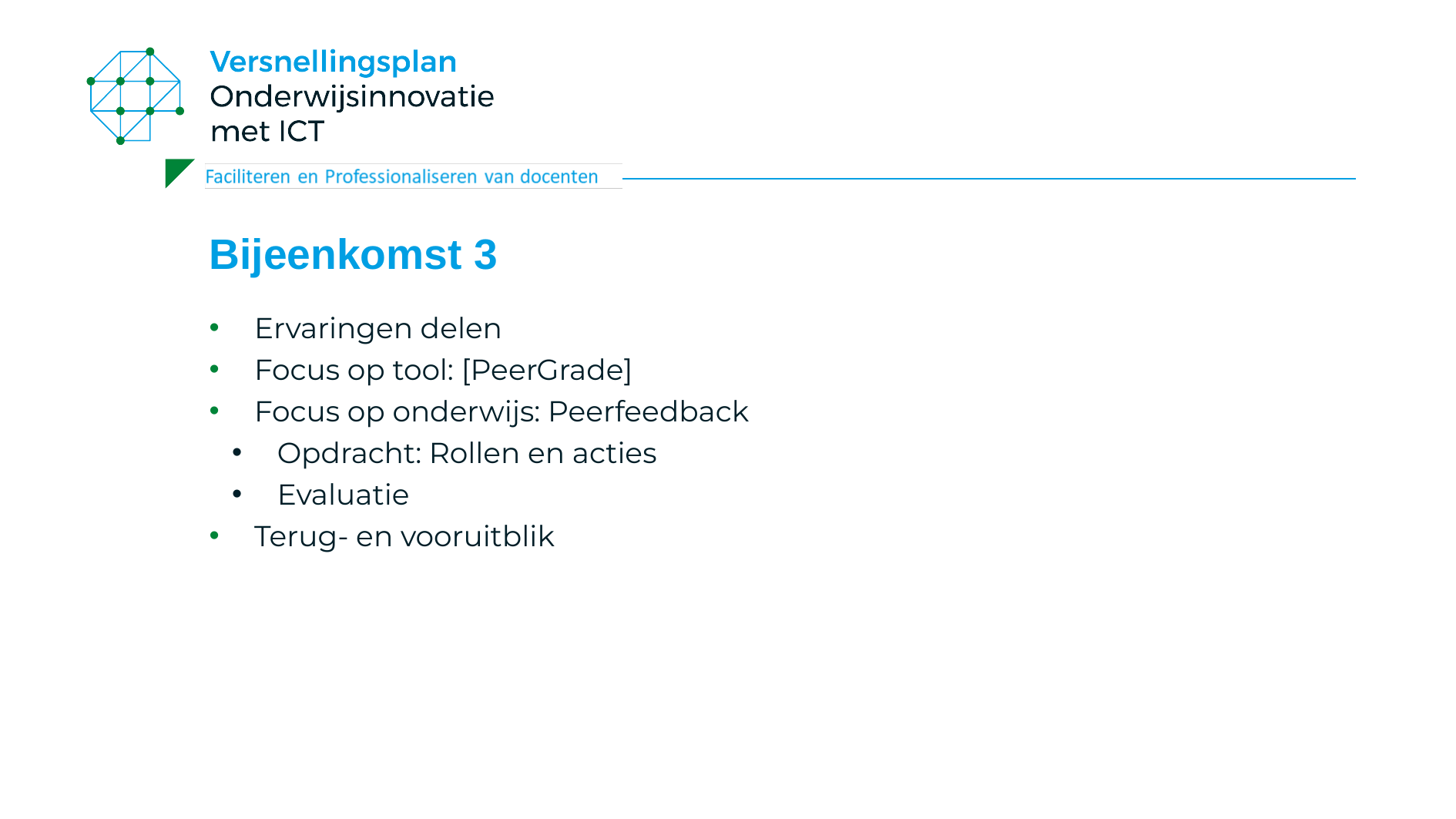

# Bijeenkomst 3
Ervaringen delen
Focus op tool: [PeerGrade]
Focus op onderwijs: Peerfeedback
Opdracht: Rollen en acties
Evaluatie
Terug- en vooruitblik